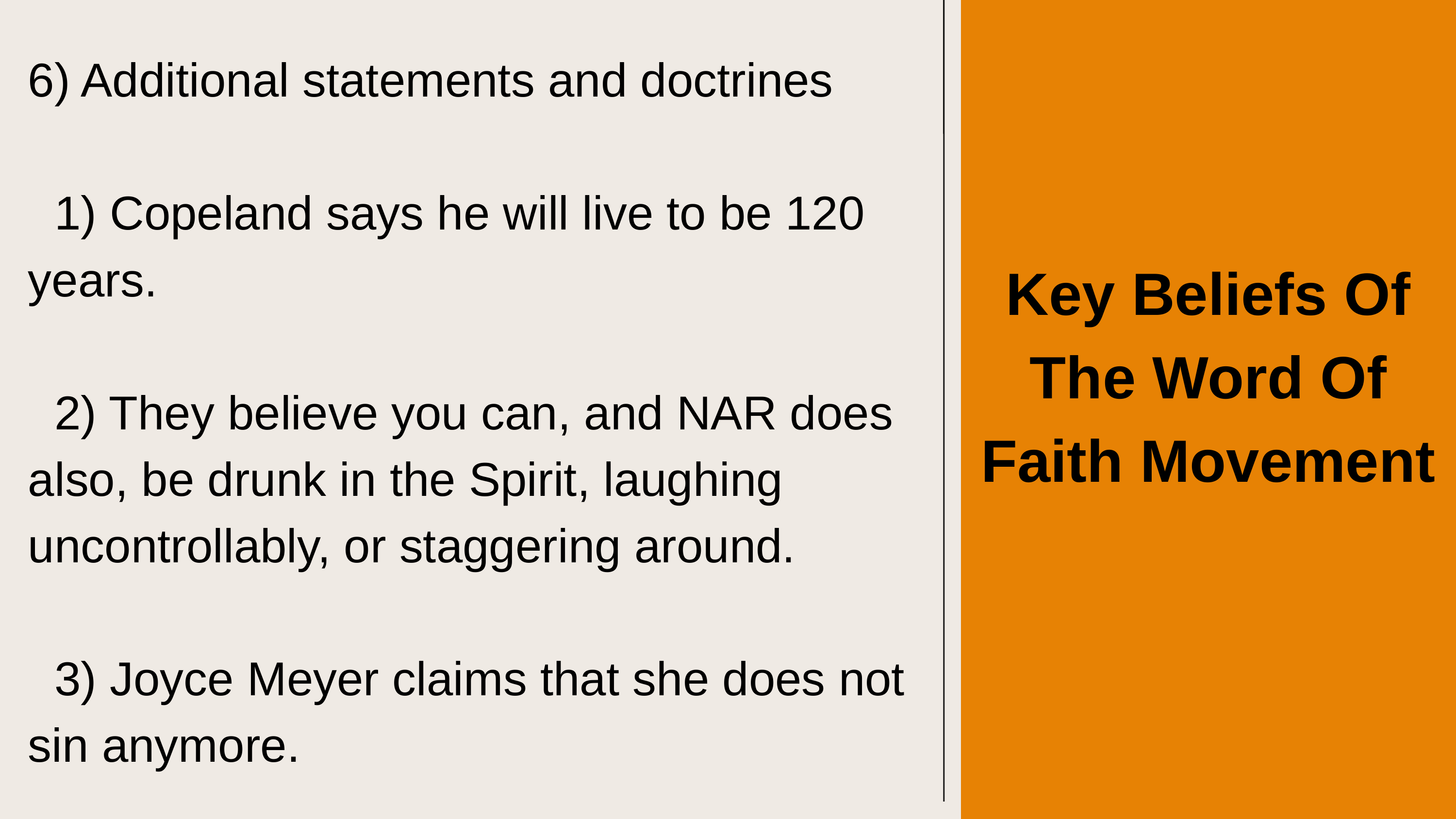

6) Additional statements and doctrines

  1) Copeland says he will live to be 120 years.

  2) They believe you can, and NAR does also, be drunk in the Spirit, laughing uncontrollably, or staggering around.

  3) Joyce Meyer claims that she does not sin anymore.
Key Beliefs Of The Word Of Faith Movement